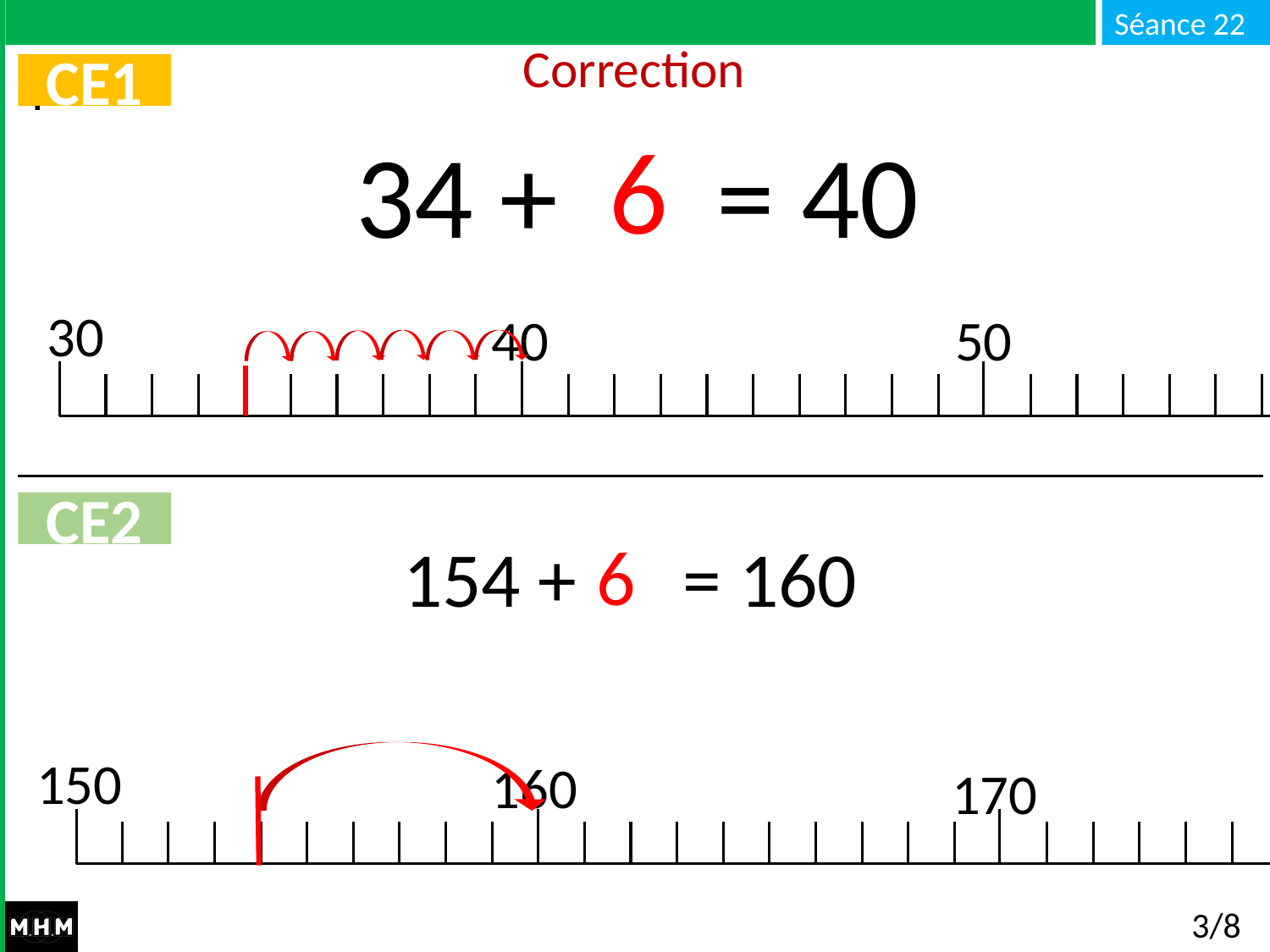

Correction
CE1
6
 34 + …  = 40
30
50
40

CE2
6
 154 + …  = 160
150
160
170

3/8